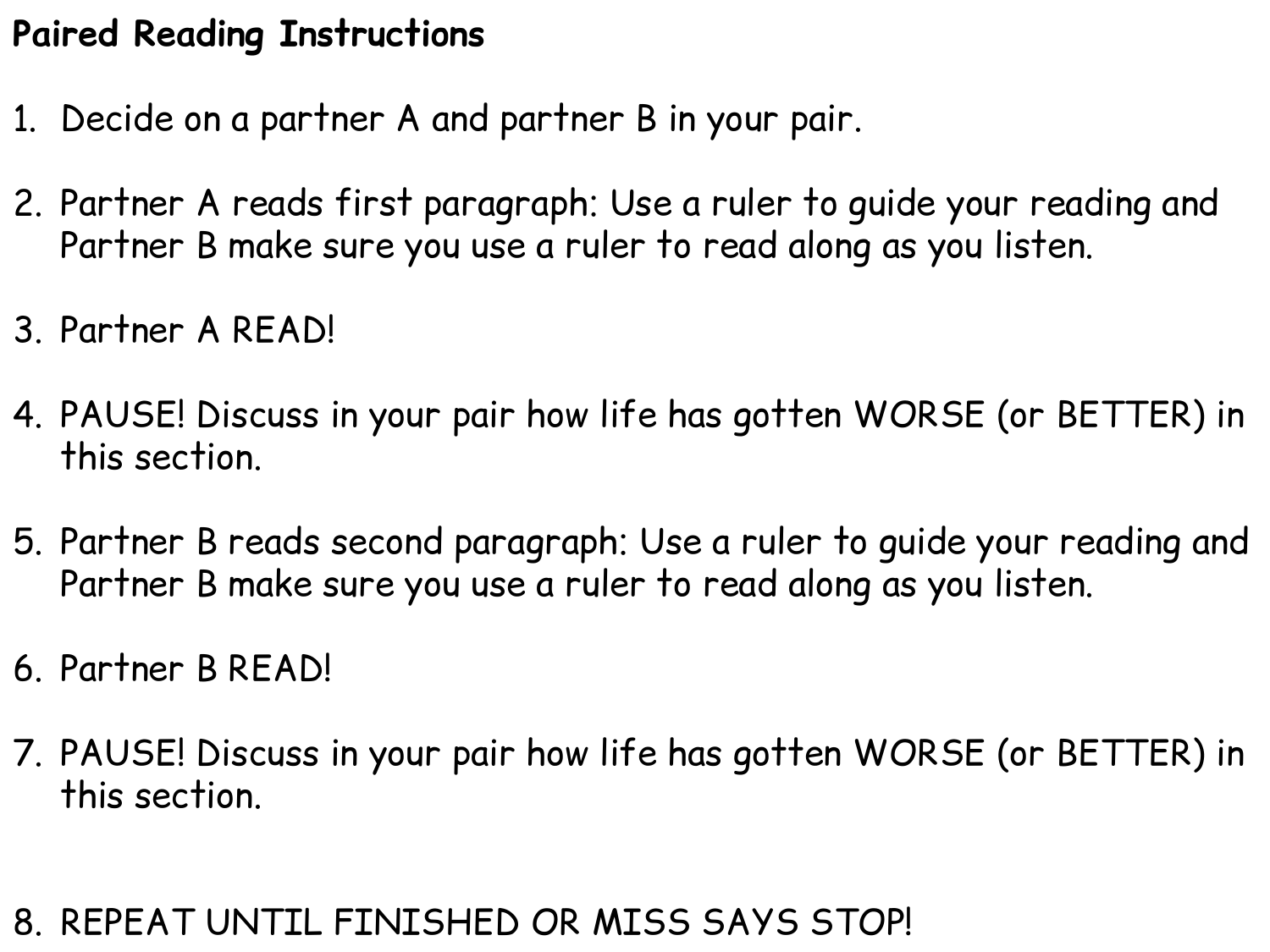

Paired Reading Instructions

Decide on a partner A and partner B in your pair.

Partner A reads first paragraph: Use a ruler to guide your reading and Partner B make sure you use a ruler to read along as you listen.

Partner A READ!

PAUSE! Discuss in your pair how life has gotten WORSE (or BETTER) in this section.

Partner B reads second paragraph: Use a ruler to guide your reading and Partner B make sure you use a ruler to read along as you listen.

Partner B READ!

PAUSE! Discuss in your pair how life has gotten WORSE (or BETTER) in this section.

REPEAT UNTIL FINISHED OR MISS SAYS STOP!